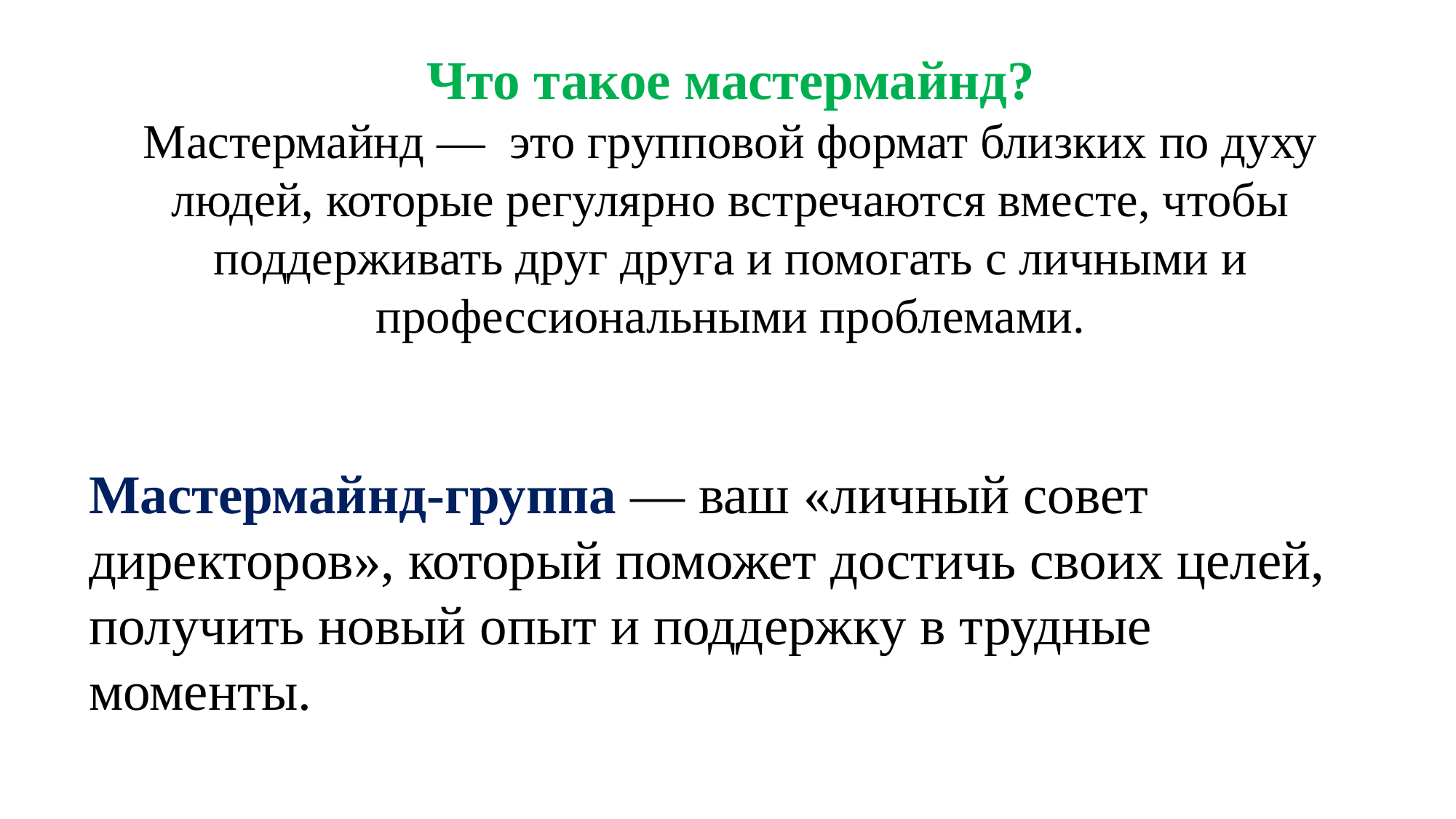

Что такое мастермайнд?
Мастермайнд —  это групповой формат близких по духу людей, которые регулярно встречаются вместе, чтобы поддерживать друг друга и помогать с личными и профессиональными проблемами.

Мастермайнд-группа — ваш «личный совет директоров», который поможет достичь своих целей, получить новый опыт и поддержку в трудные моменты.